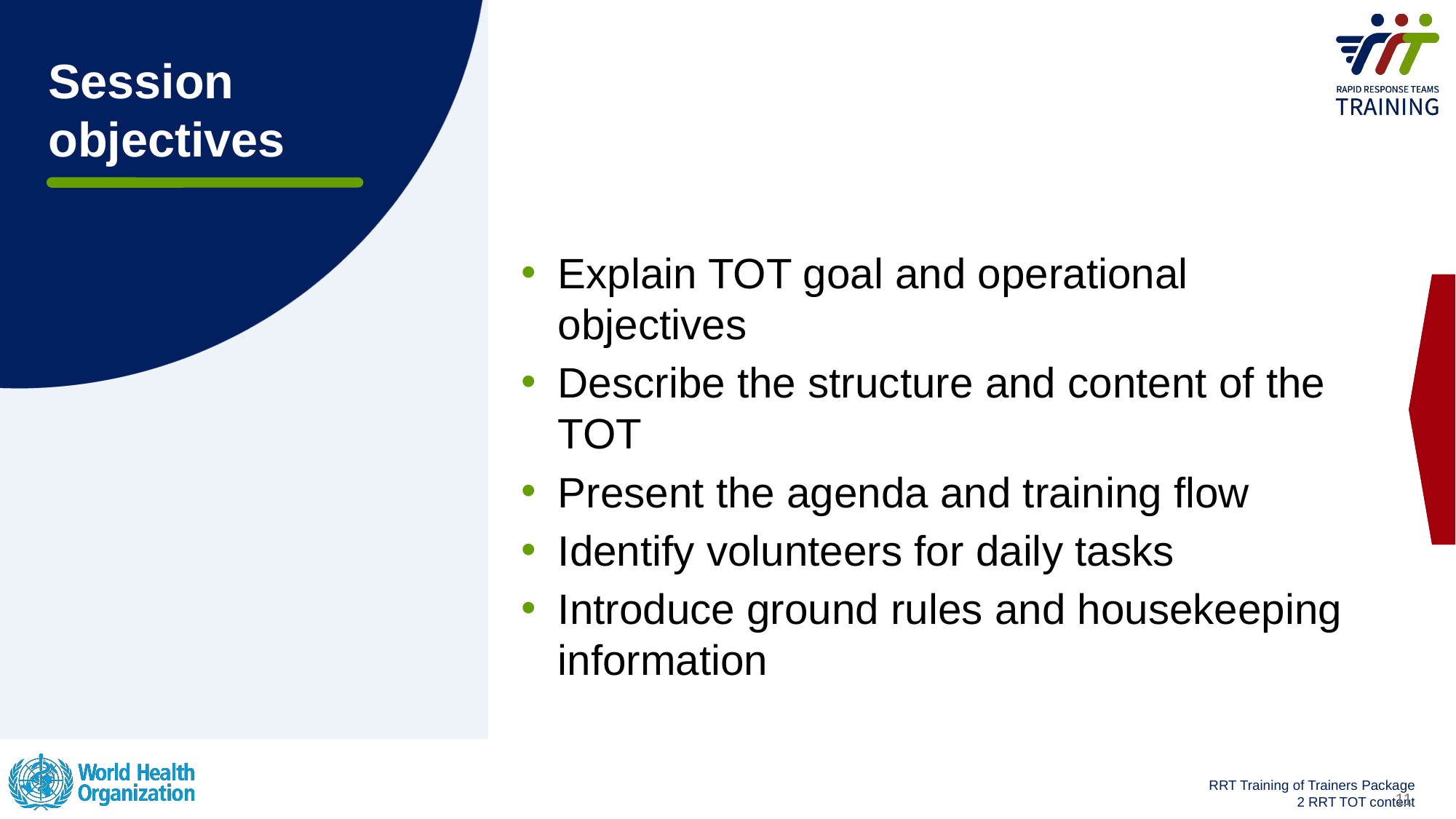

Session objectives
Explain TOT goal and operational objectives
Describe the structure and content of the TOT
Present the agenda and training flow
Identify volunteers for daily tasks
Introduce ground rules and housekeeping information